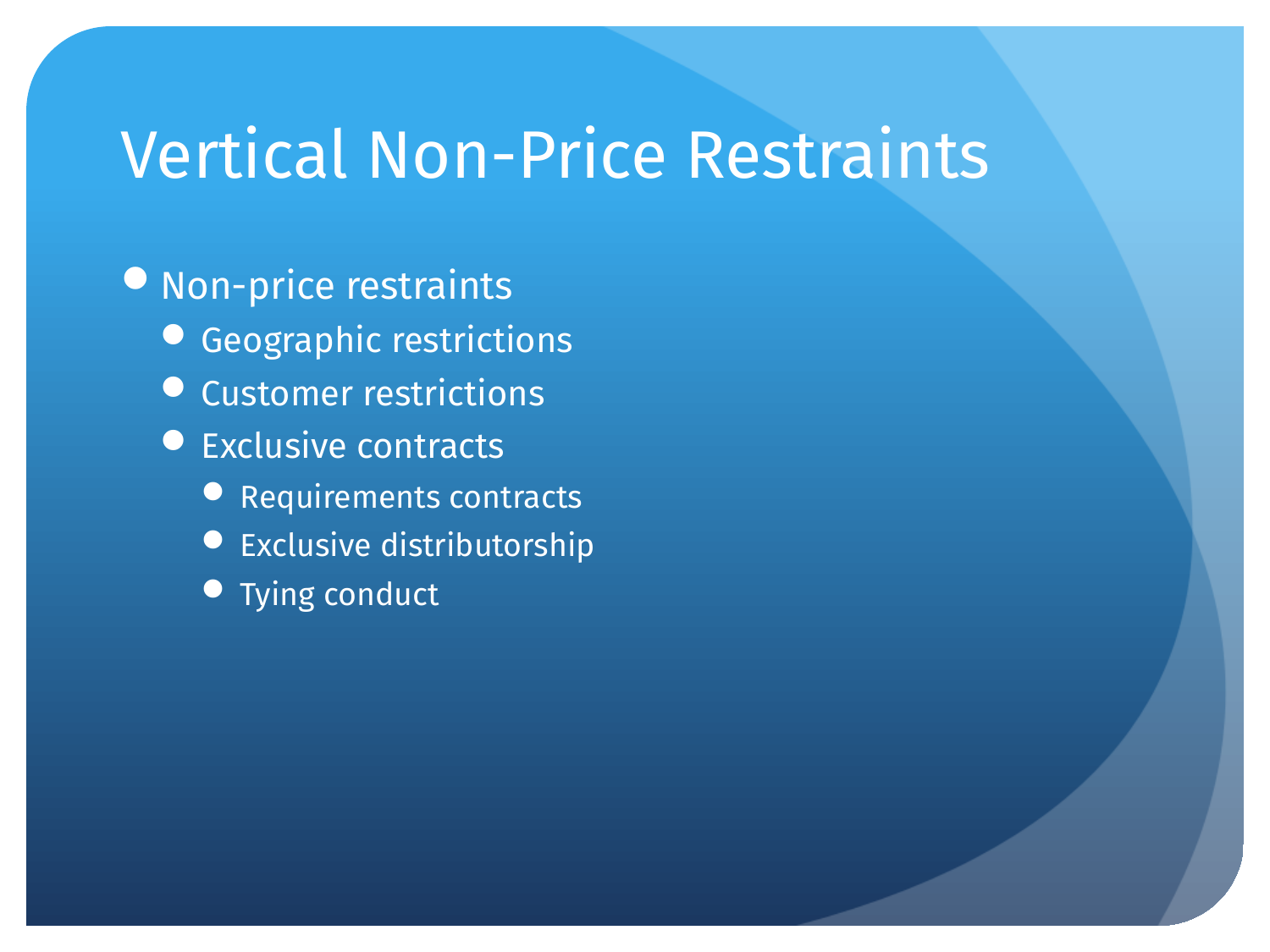

# Vertical Non-Price Restraints
Non-price restraints
Geographic restrictions
Customer restrictions
Exclusive contracts
Requirements contracts
Exclusive distributorship
Tying conduct